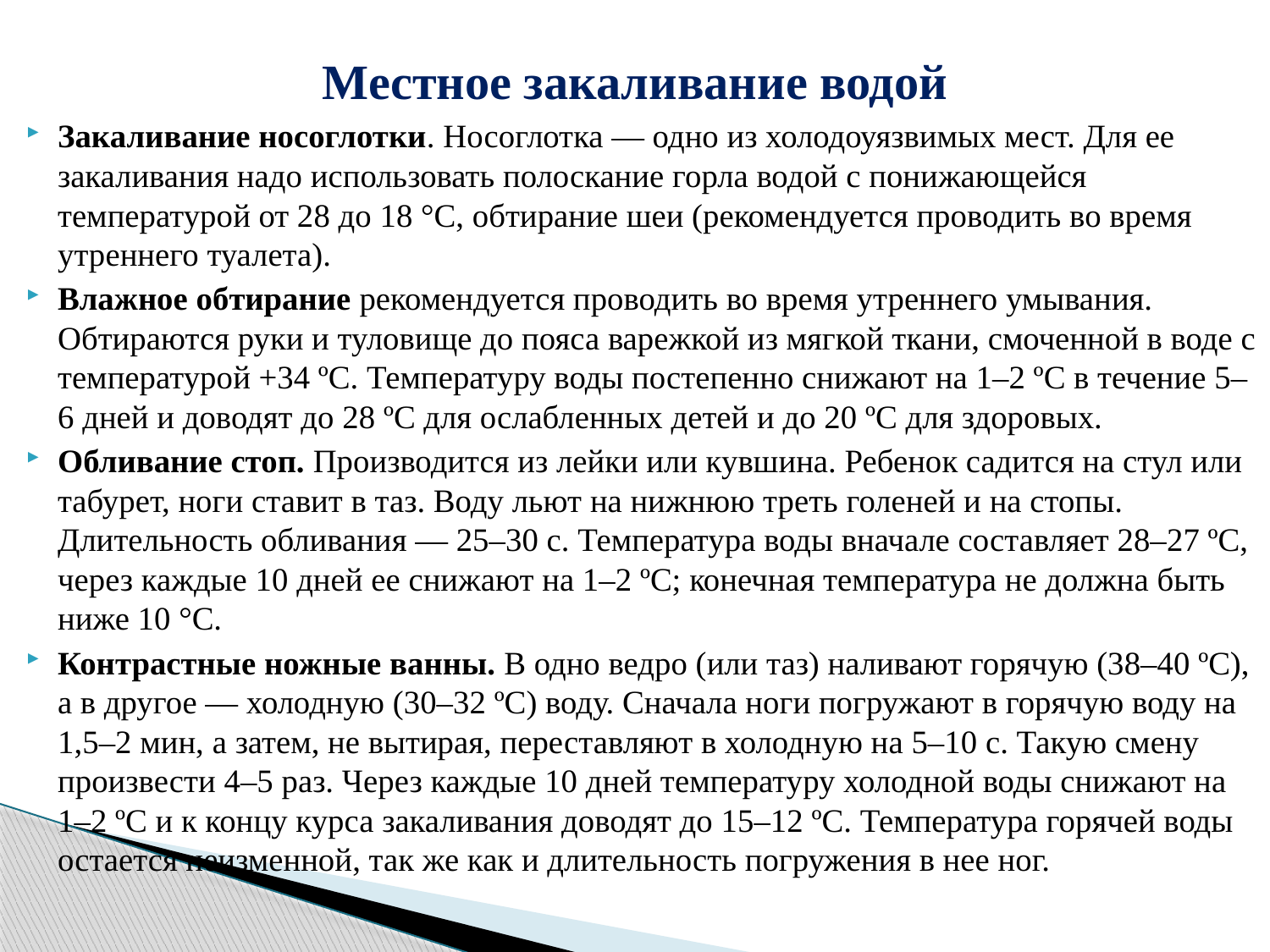

# Местное закаливание водой
Закаливание носоглотки. Носоглотка — одно из холодоуязвимых мест. Для ее закаливания надо использовать полоскание горла водой с понижающейся температурой от 28 до 18 °С, обтирание шеи (рекомендуется проводить во время утреннего туалета).
Влажное обтирание рекомендуется проводить во время утреннего умывания. Обтираются руки и туловище до пояса варежкой из мягкой ткани, смоченной в воде с температурой +34 ºС. Температуру воды постепенно снижают на 1–2 ºС в течение 5–6 дней и доводят до 28 ºС для ослабленных детей и до 20 ºС для здоровых.
Обливание стоп. Производится из лейки или кувшина. Ребенок садится на стул или табурет, ноги ставит в таз. Воду льют на нижнюю треть голеней и на стопы. Длительность обливания — 25–30 с. Температура воды вначале составляет 28–27 ºС, через каждые 10 дней ее снижают на 1–2 ºС; конечная температура не должна быть ниже 10 °С.
Контрастные ножные ванны. В одно ведро (или таз) наливают горячую (38–40 ºС), а в другое — холодную (30–32 ºС) воду. Сначала ноги погружают в горячую воду на 1,5–2 мин, а затем, не вытирая, переставляют в холодную на 5–10 с. Такую смену произвести 4–5 раз. Через каждые 10 дней температуру холодной воды снижают на 1–2 ºС и к концу курса закаливания доводят до 15–12 ºС. Температура горячей воды остается неизменной, так же как и длительность погружения в нее ног.